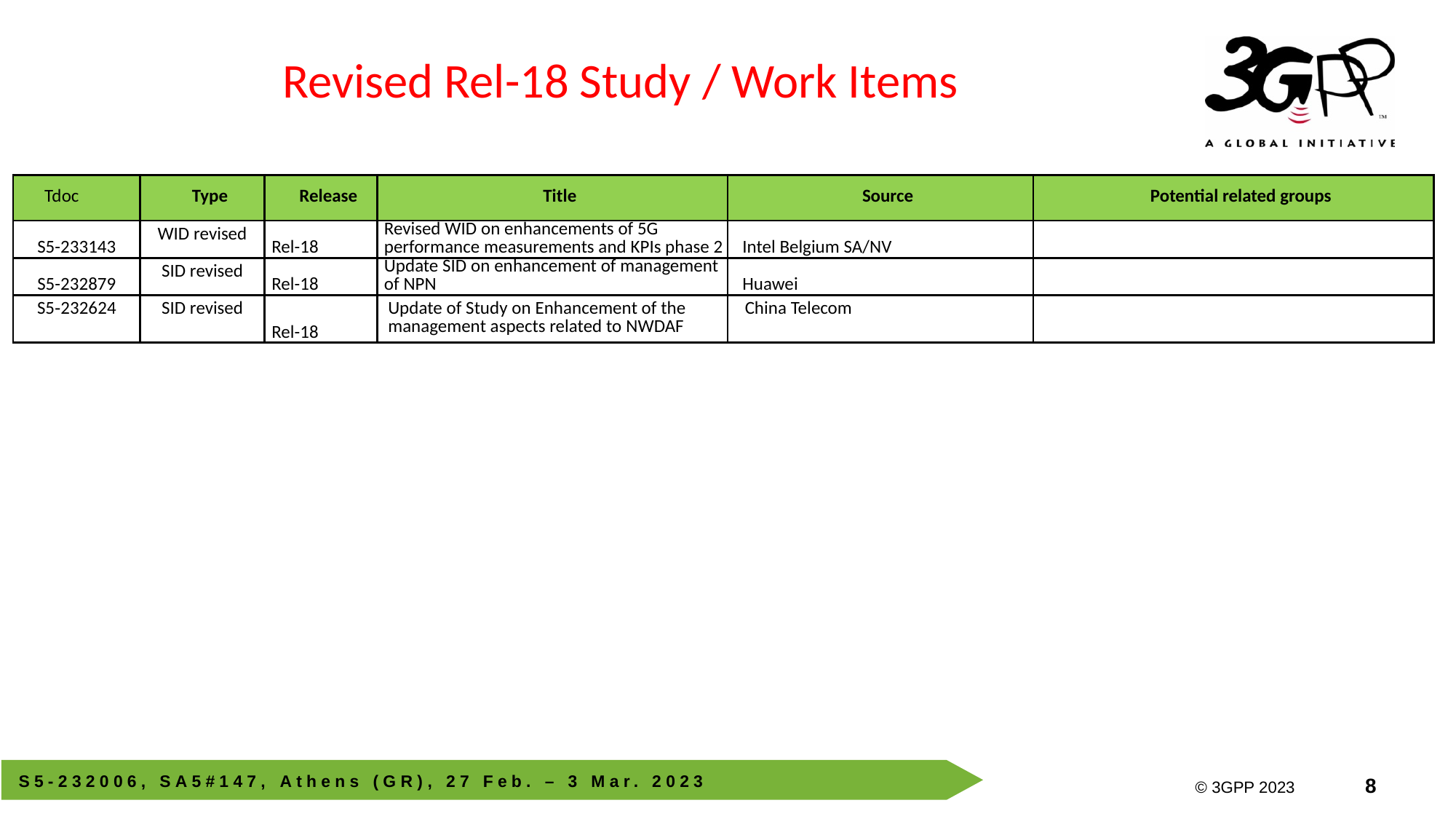

Revised Rel-18 Study / Work Items
| Tdoc | Type | Release | Title | Source | Potential related groups |
| --- | --- | --- | --- | --- | --- |
| S5-233143 | WID revised | Rel-18 | Revised WID on enhancements of 5G performance measurements and KPIs phase 2 | Intel Belgium SA/NV |  |
| S5-232879 | SID revised | Rel-18 | Update SID on enhancement of management of NPN | Huawei |  |
| S5‑232624 | SID revised | Rel-18 | Update of Study on Enhancement of the management aspects related to NWDAF | China Telecom |  |